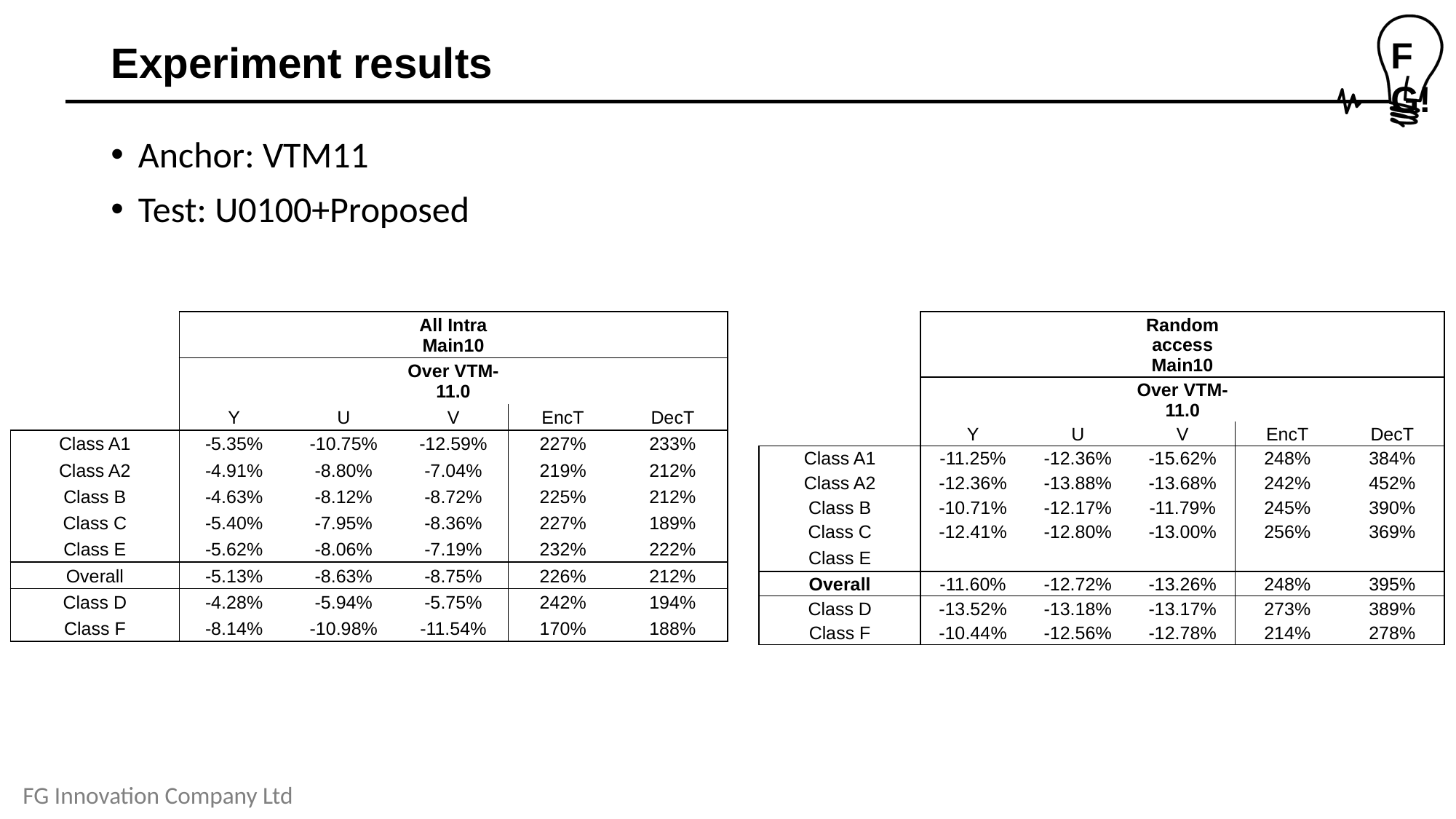

# Experiment results
Anchor: VTM11
Test: U0100+Proposed
|  |  |  | All Intra Main10 |  |  |
| --- | --- | --- | --- | --- | --- |
|  |  |  | Over VTM-11.0 |  |  |
|  | Y | U | V | EncT | DecT |
| Class A1 | -5.35% | -10.75% | -12.59% | 227% | 233% |
| Class A2 | -4.91% | -8.80% | -7.04% | 219% | 212% |
| Class B | -4.63% | -8.12% | -8.72% | 225% | 212% |
| Class C | -5.40% | -7.95% | -8.36% | 227% | 189% |
| Class E | -5.62% | -8.06% | -7.19% | 232% | 222% |
| Overall | -5.13% | -8.63% | -8.75% | 226% | 212% |
| Class D | -4.28% | -5.94% | -5.75% | 242% | 194% |
| Class F | -8.14% | -10.98% | -11.54% | 170% | 188% |
|  |  |  | Random access Main10 |  |  |
| --- | --- | --- | --- | --- | --- |
|  |  |  | Over VTM-11.0 |  |  |
|  | Y | U | V | EncT | DecT |
| Class A1 | -11.25% | -12.36% | -15.62% | 248% | 384% |
| Class A2 | -12.36% | -13.88% | -13.68% | 242% | 452% |
| Class B | -10.71% | -12.17% | -11.79% | 245% | 390% |
| Class C | -12.41% | -12.80% | -13.00% | 256% | 369% |
| Class E |  |  |  |  |  |
| Overall | -11.60% | -12.72% | -13.26% | 248% | 395% |
| Class D | -13.52% | -13.18% | -13.17% | 273% | 389% |
| Class F | -10.44% | -12.56% | -12.78% | 214% | 278% |